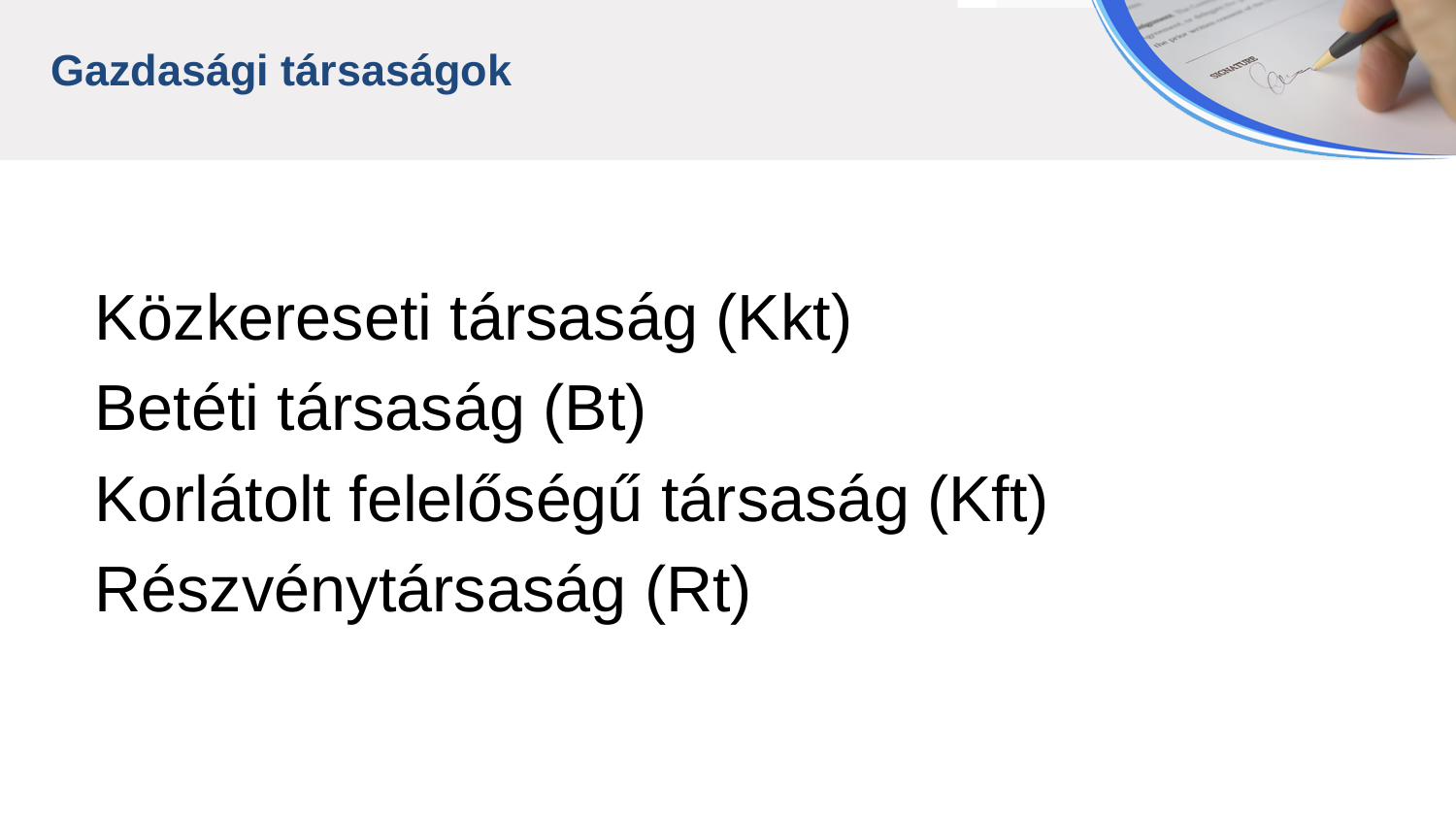

Gazdasági társaságok

Közkereseti társaság (Kkt)
Betéti társaság (Bt)
Korlátolt felelőségű társaság (Kft)
Részvénytársaság (Rt)